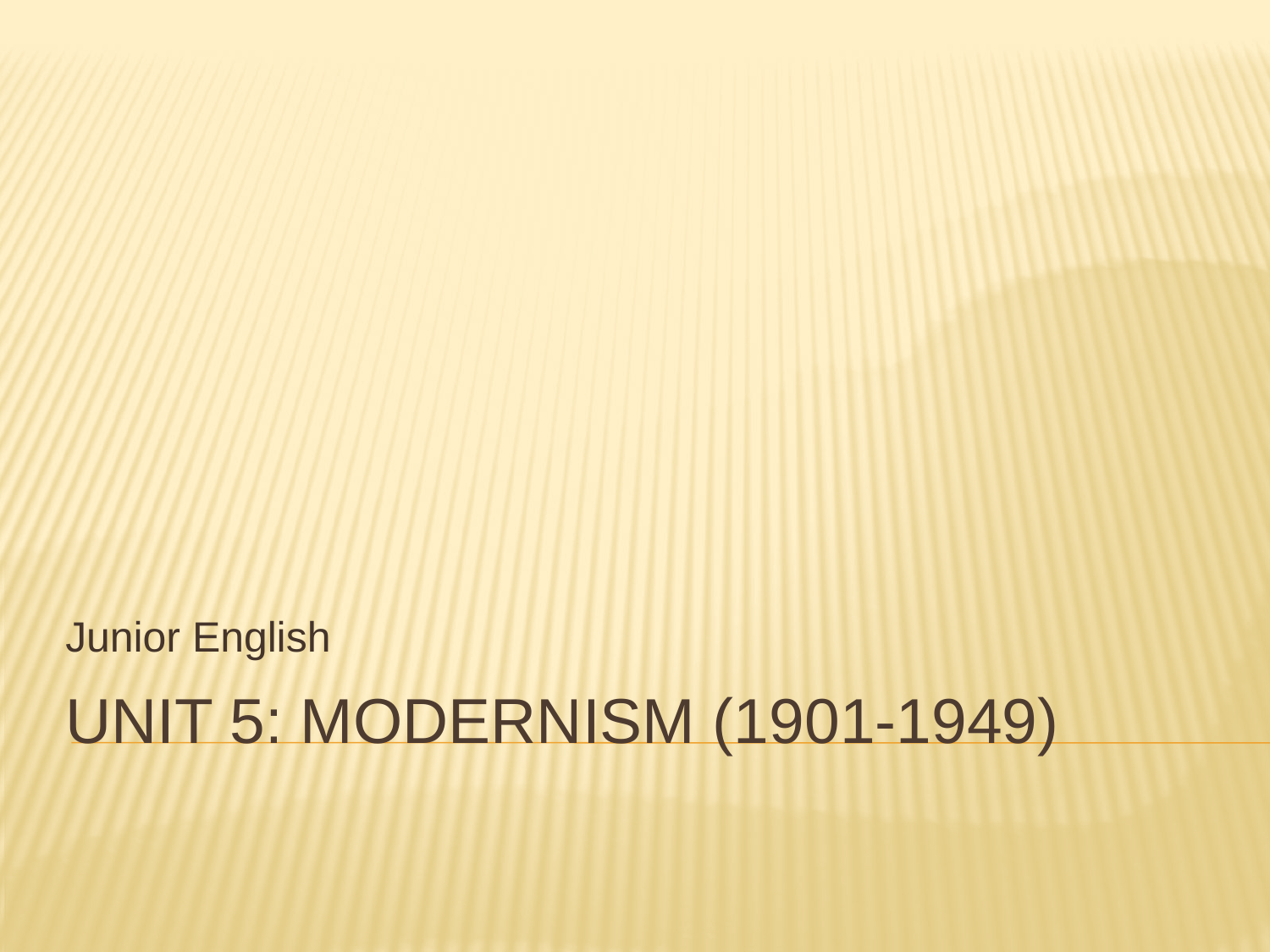

Junior English
# Unit 5: Modernism (1901-1949)